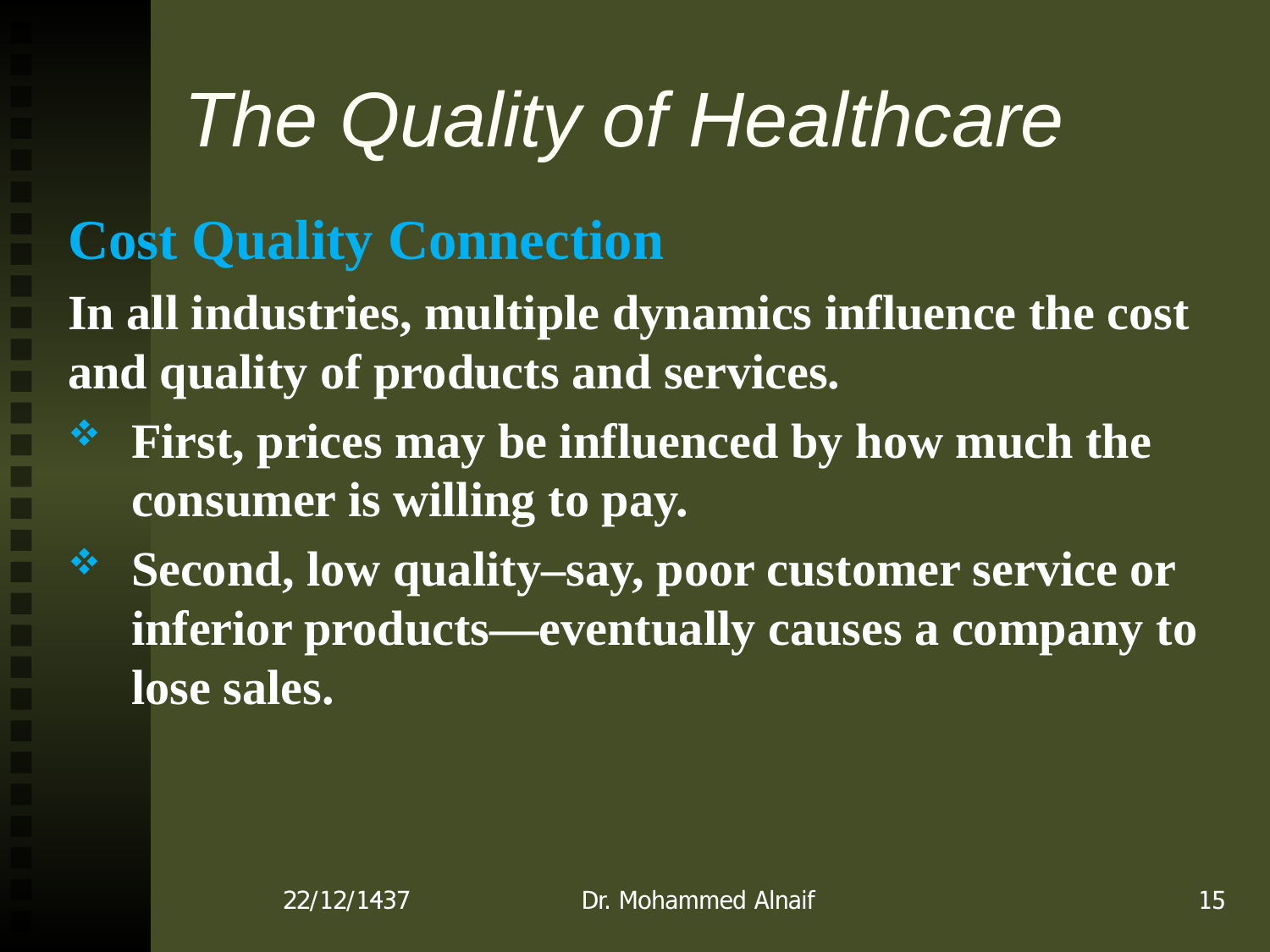

# The Quality of Healthcare
Cost Quality Connection
In all industries, multiple dynamics influence the cost and quality of products and services.
First, prices may be influenced by how much the consumer is willing to pay.
Second, low quality–say, poor customer service or inferior products—eventually causes a company to lose sales.
22/12/1437
Dr. Mohammed Alnaif
15